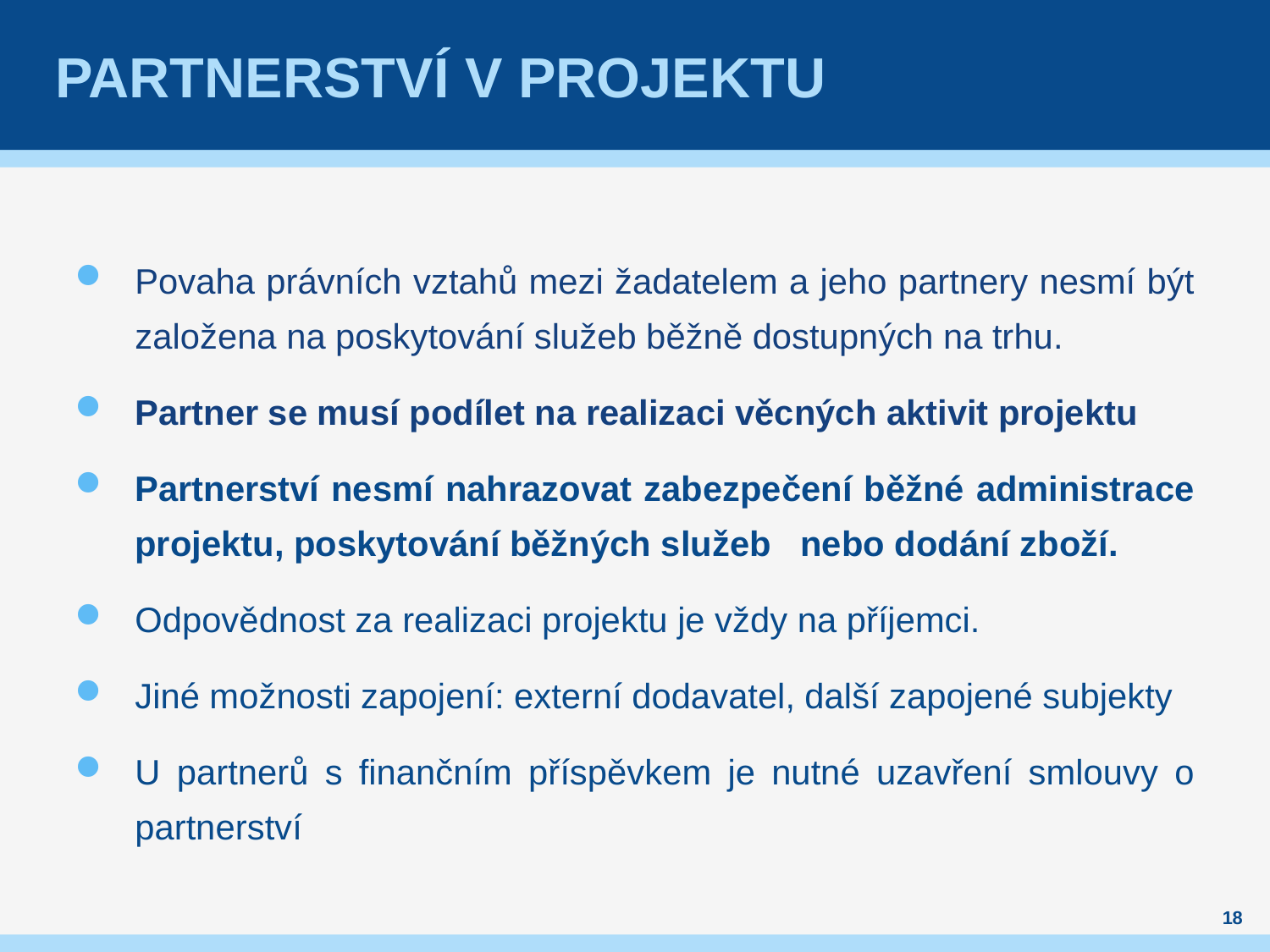

# Partnerství v projektu
Povaha právních vztahů mezi žadatelem a jeho partnery nesmí být založena na poskytování služeb běžně dostupných na trhu.
Partner se musí podílet na realizaci věcných aktivit projektu
Partnerství nesmí nahrazovat zabezpečení běžné administrace projektu, poskytování běžných služeb   nebo dodání zboží.
Odpovědnost za realizaci projektu je vždy na příjemci.
Jiné možnosti zapojení: externí dodavatel, další zapojené subjekty
U partnerů s finančním příspěvkem je nutné uzavření smlouvy o partnerství
18